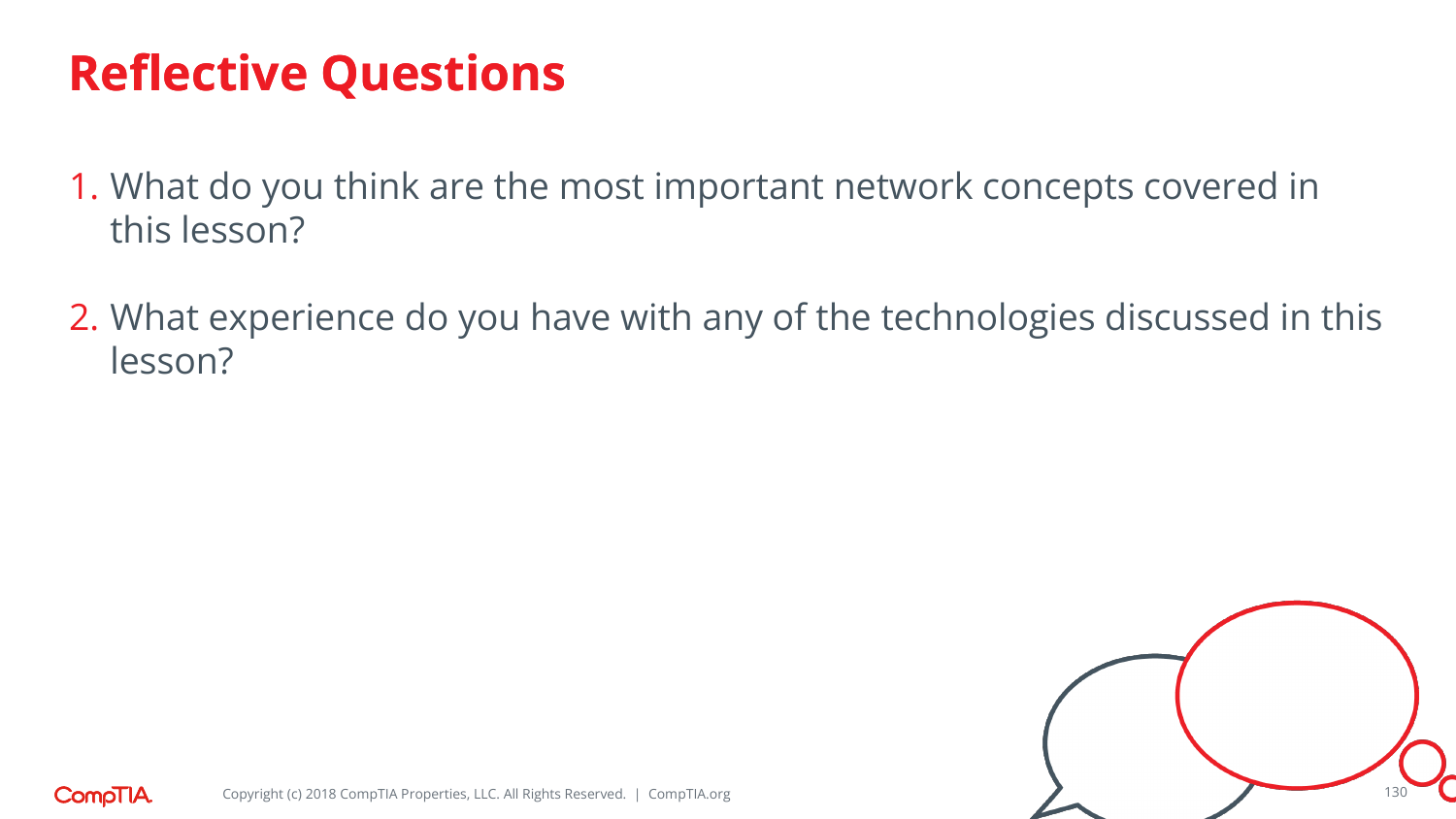

What do you think are the most important network concepts covered in this lesson?
What experience do you have with any of the technologies discussed in this lesson?
130